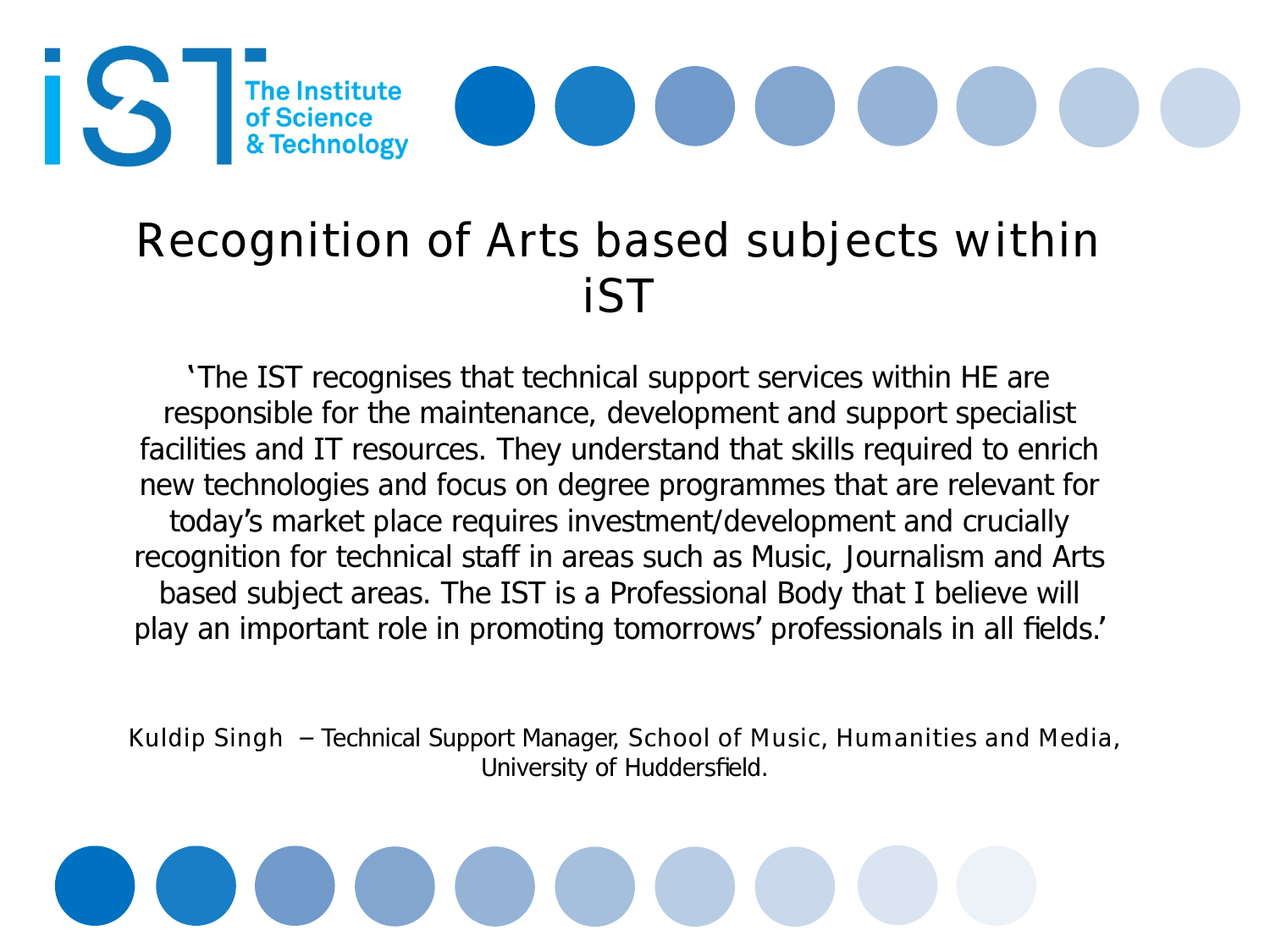

# Recognition of Arts based subjects within iST ‘The IST recognises that technical support services within HE are responsible for the maintenance, development and support specialist facilities and IT resources. They understand that skills required to enrich new technologies and focus on degree programmes that are relevant for today’s market place requires investment/development and crucially recognition for technical staff in areas such as Music, Journalism and Arts based subject areas. The IST is a Professional Body that I believe will play an important role in promoting tomorrows’ professionals in all fields.’
Kuldip Singh  – Technical Support Manager, School of Music, Humanities and Media, University of Huddersfield.